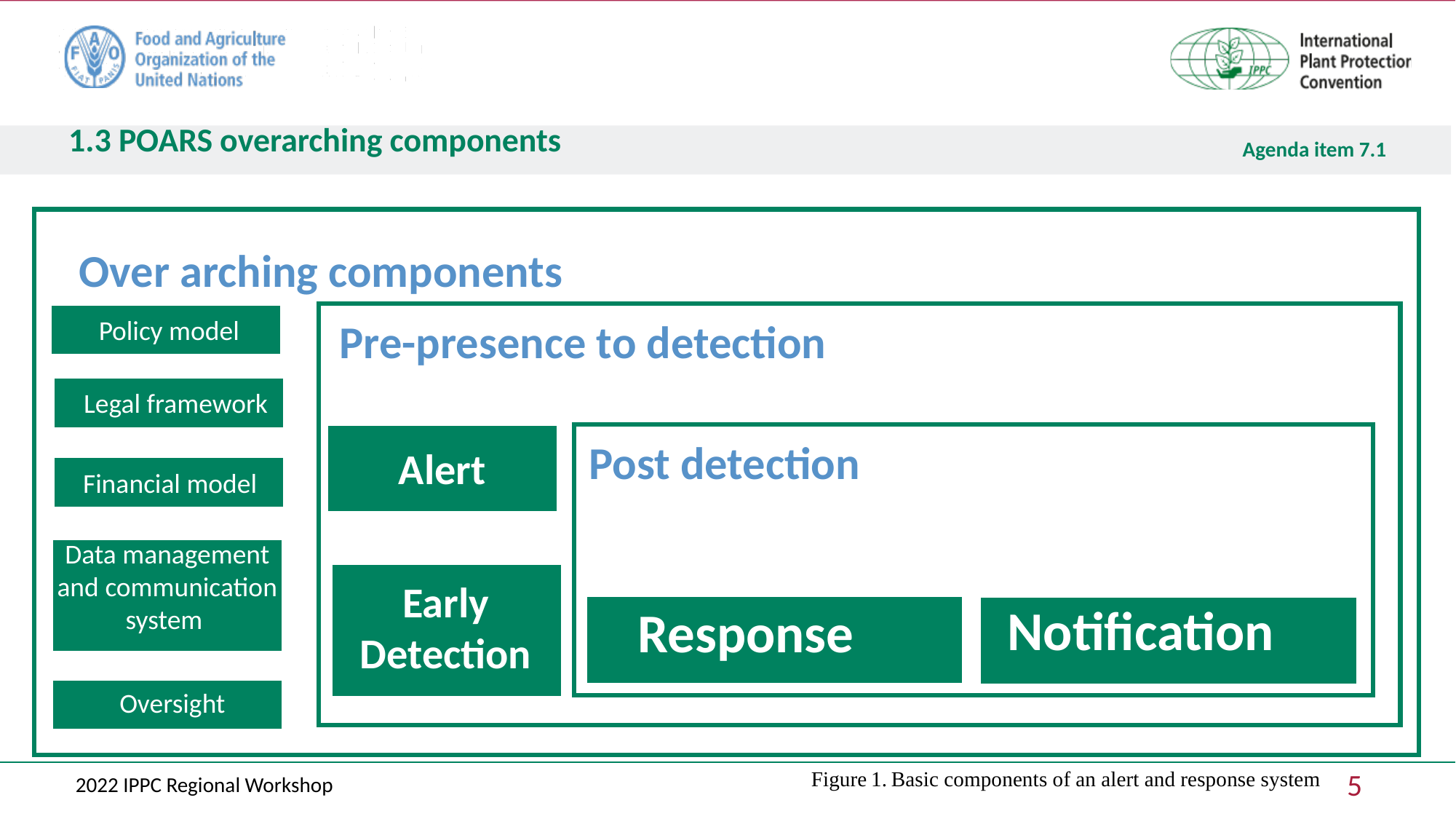

# 1.3 POARS overarching components
c
Over arching components

Pre-presence to detection
Policy model

Legal framework

Post detection
Alert

Financial model
Data management and communication system

Early Detection
Notification

Response

Oversight
Figure 1. Basic components of an alert and response system